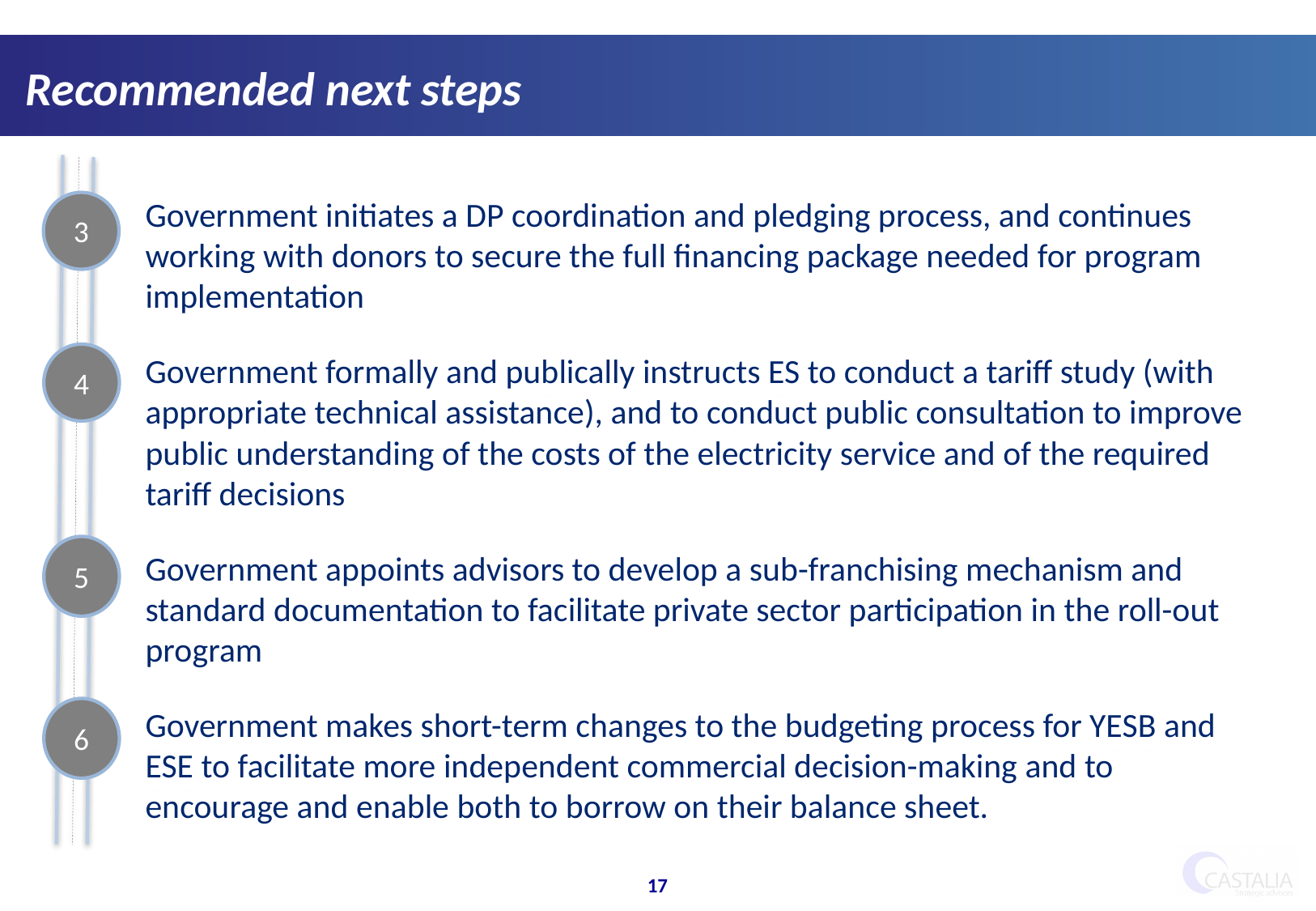

Recommended next steps
3
4
Government initiates a DP coordination and pledging process, and continues working with donors to secure the full financing package needed for program implementation

Government formally and publically instructs ES to conduct a tariff study (with appropriate technical assistance), and to conduct public consultation to improve public understanding of the costs of the electricity service and of the required tariff decisions

Government appoints advisors to develop a sub-franchising mechanism and standard documentation to facilitate private sector participation in the roll-out program

Government makes short-term changes to the budgeting process for YESB and ESE to facilitate more independent commercial decision-making and to encourage and enable both to borrow on their balance sheet.
5
6
17